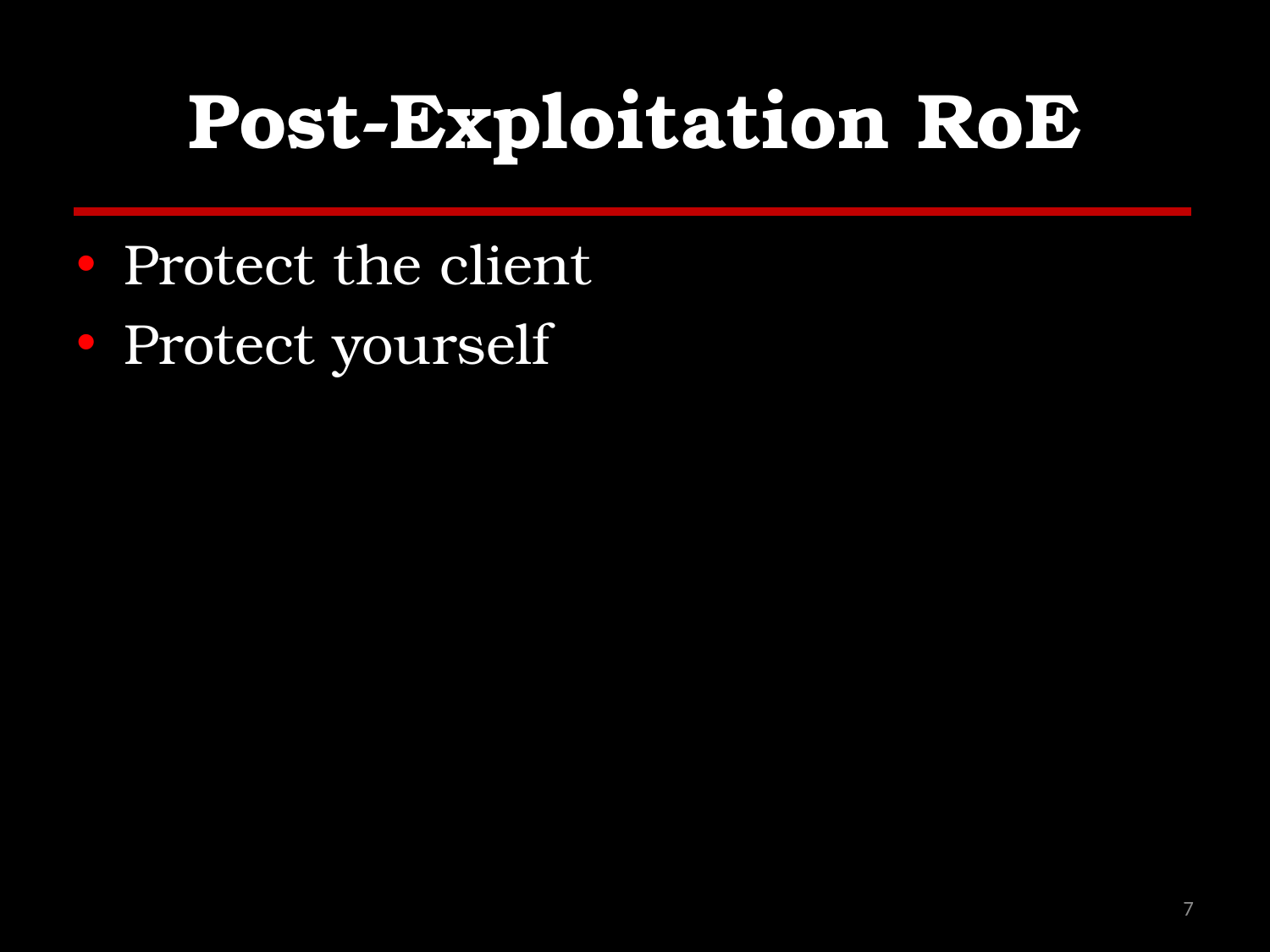

# Post-Exploitation RoE
Protect the client
Protect yourself
7